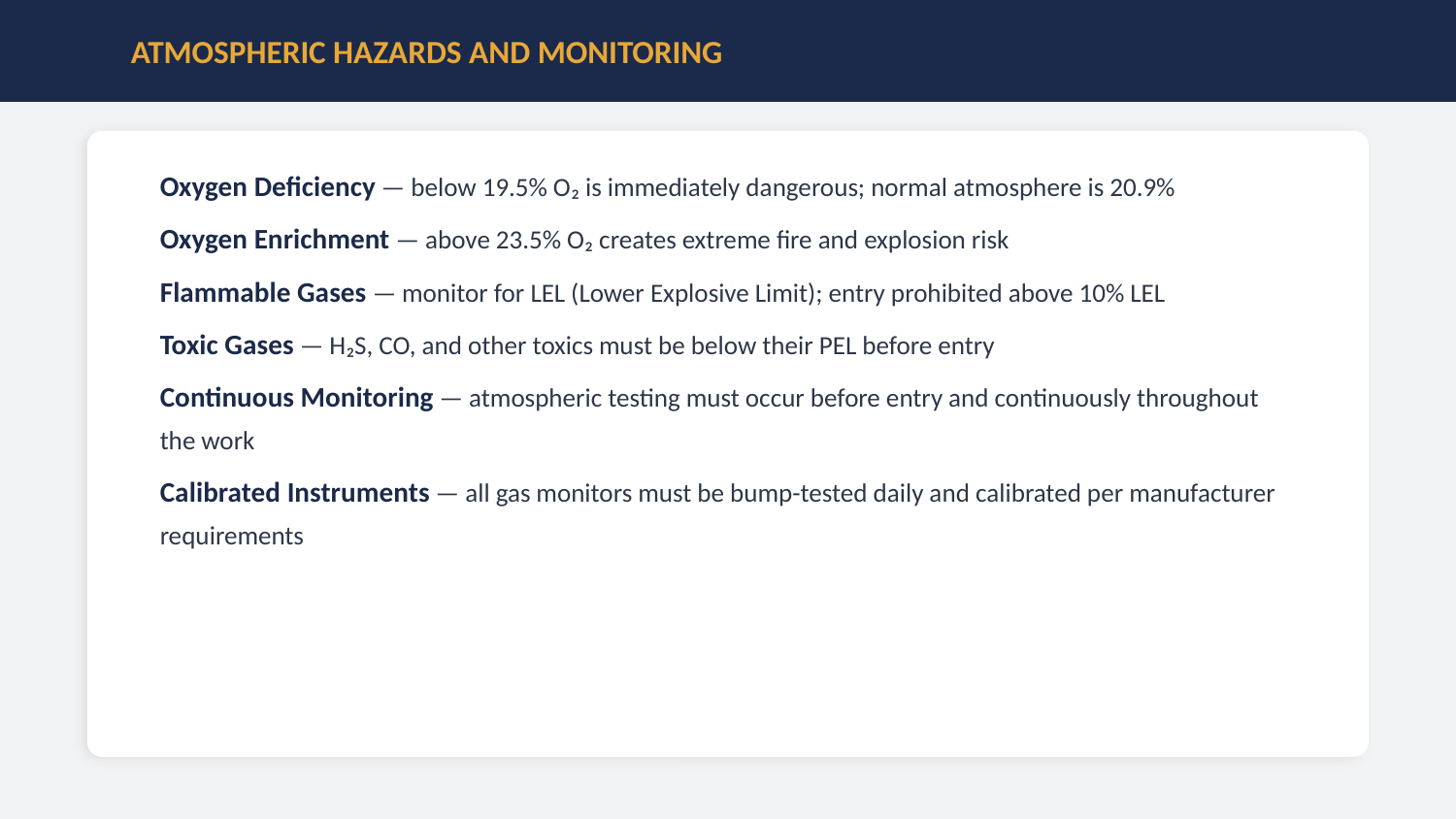

ATMOSPHERIC HAZARDS AND MONITORING

Oxygen Deficiency — below 19.5% O₂ is immediately dangerous; normal atmosphere is 20.9%
Oxygen Enrichment — above 23.5% O₂ creates extreme fire and explosion risk
Flammable Gases — monitor for LEL (Lower Explosive Limit); entry prohibited above 10% LEL
Toxic Gases — H₂S, CO, and other toxics must be below their PEL before entry
Continuous Monitoring — atmospheric testing must occur before entry and continuously throughout the work
Calibrated Instruments — all gas monitors must be bump-tested daily and calibrated per manufacturer requirements